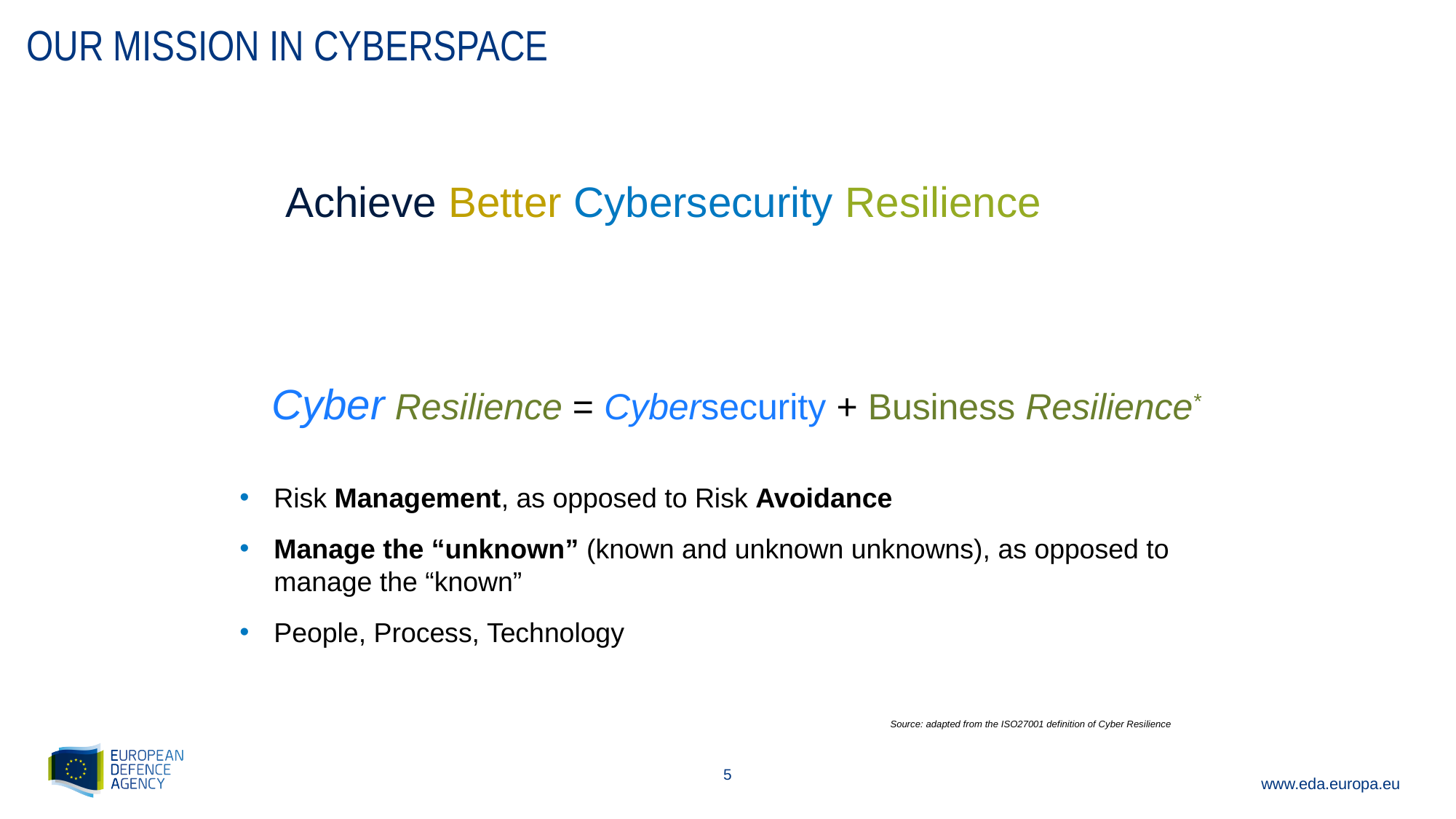

# Our mission in cyberspace
Achieve Better Cybersecurity Resilience
Cyber Resilience = Cybersecurity + Business Resilience*

Risk Management, as opposed to Risk Avoidance
Manage the “unknown” (known and unknown unknowns), as opposed to manage the “known”
People, Process, Technology

Source: adapted from the ISO27001 definition of Cyber Resilience